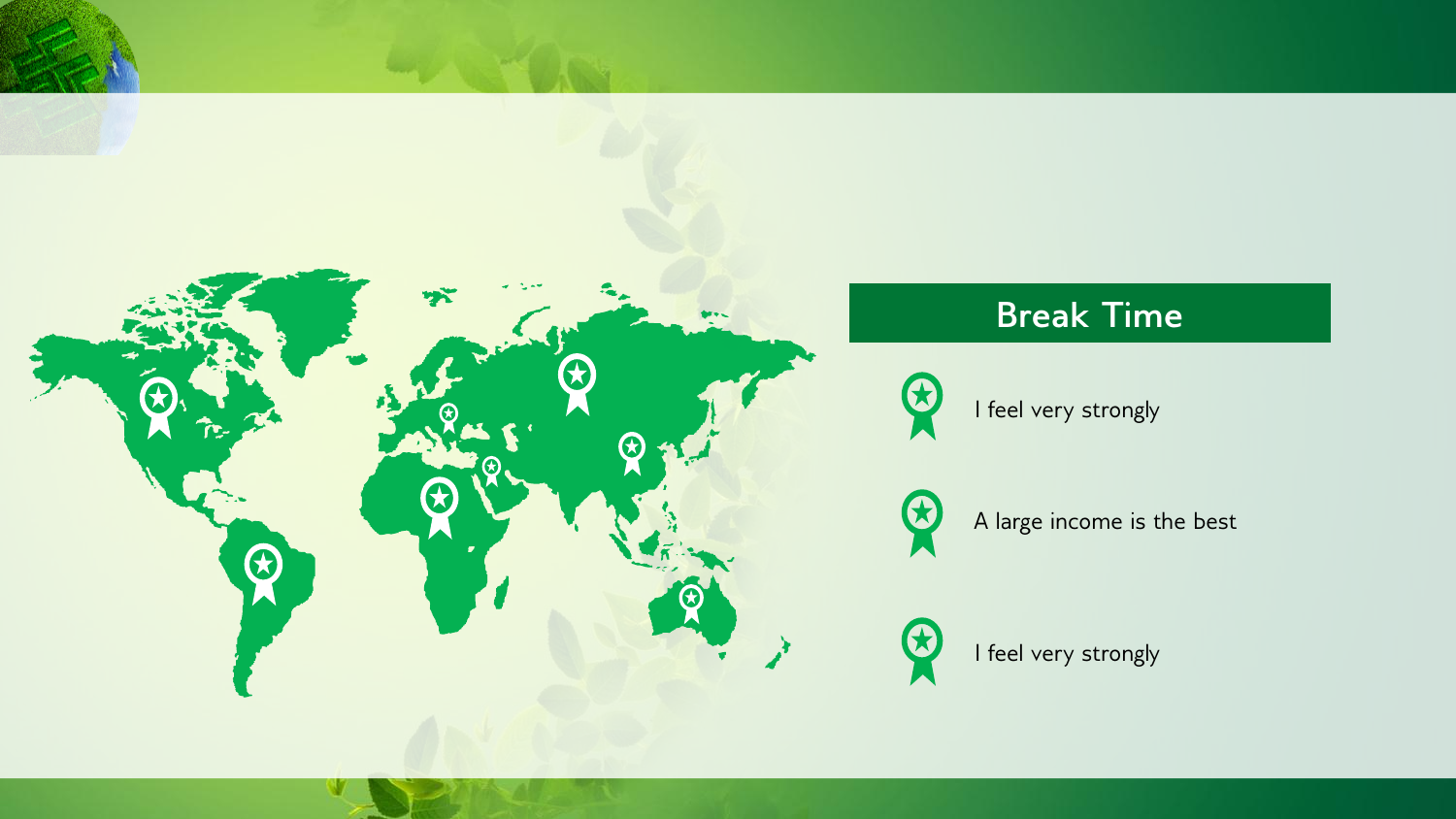

#

Break Time

I feel very strongly

A large income is the best

I feel very strongly